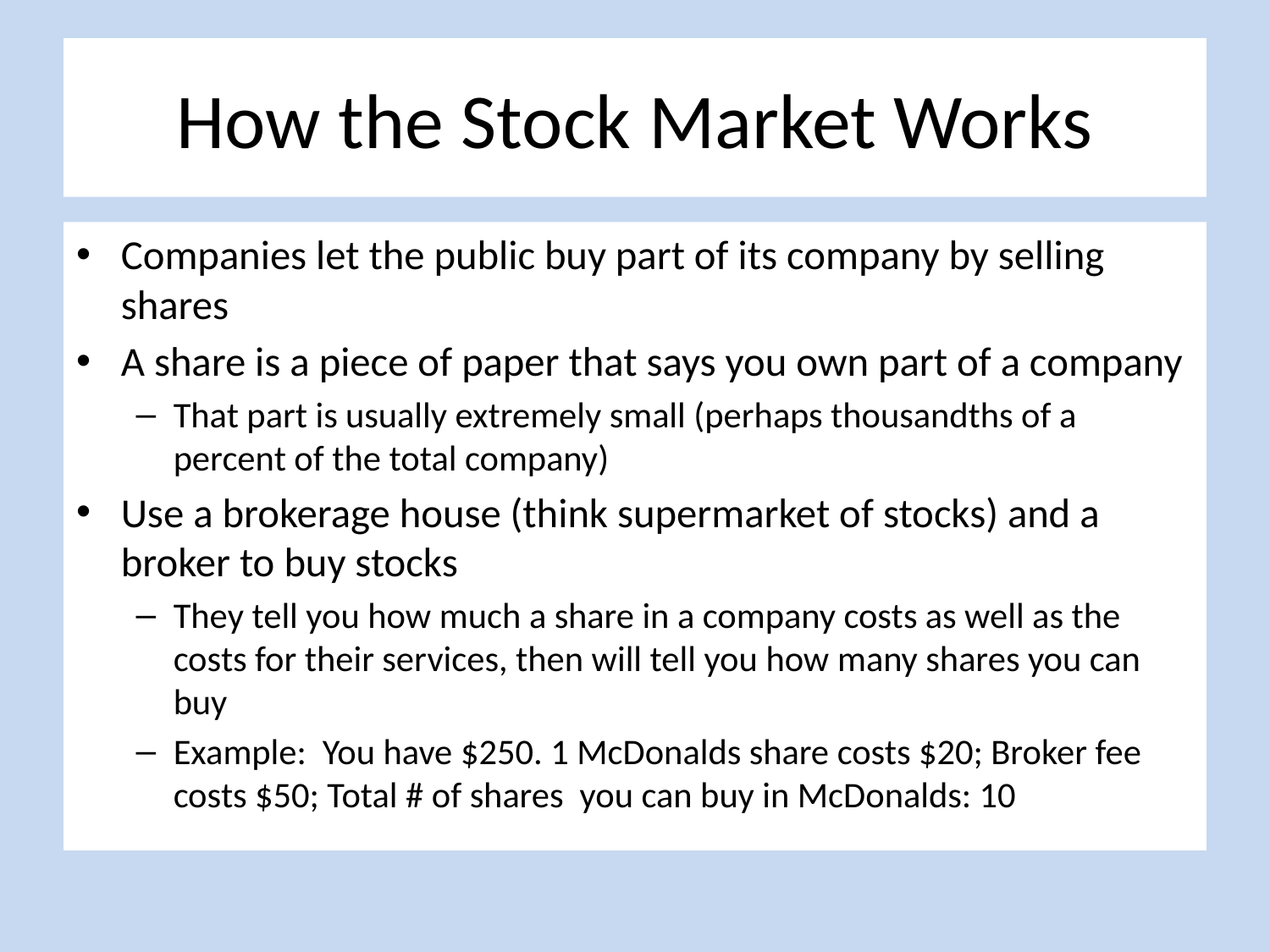

# How the Stock Market Works
Companies let the public buy part of its company by selling shares
A share is a piece of paper that says you own part of a company
That part is usually extremely small (perhaps thousandths of a percent of the total company)
Use a brokerage house (think supermarket of stocks) and a broker to buy stocks
They tell you how much a share in a company costs as well as the costs for their services, then will tell you how many shares you can buy
Example:  You have $250. 1 McDonalds share costs $20; Broker fee costs $50; Total # of shares  you can buy in McDonalds: 10